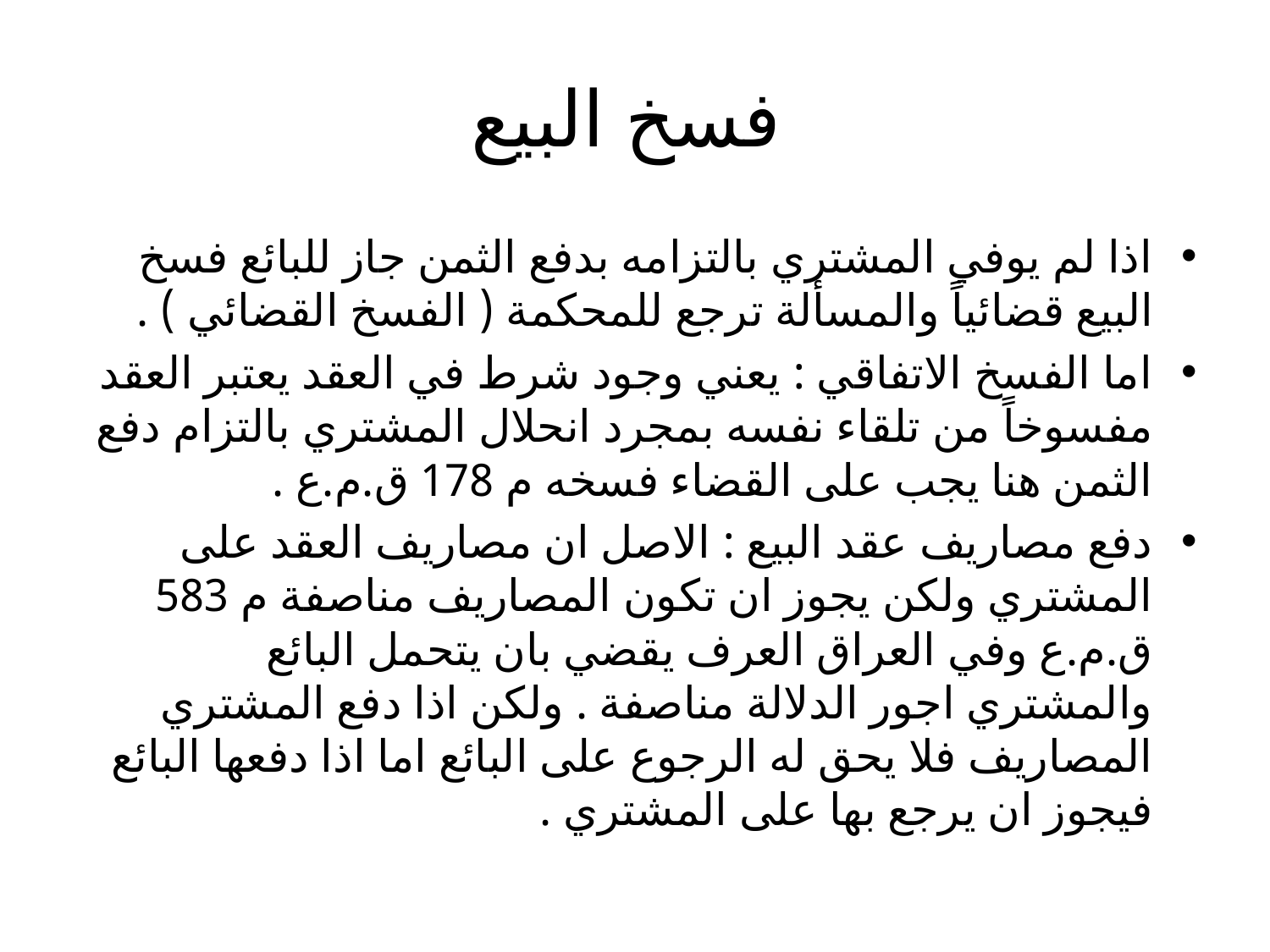

# فسخ البيع
اذا لم يوفي المشتري بالتزامه بدفع الثمن جاز للبائع فسخ البيع قضائياً والمسألة ترجع للمحكمة ( الفسخ القضائي ) .
اما الفسخ الاتفاقي : يعني وجود شرط في العقد يعتبر العقد مفسوخاً من تلقاء نفسه بمجرد انحلال المشتري بالتزام دفع الثمن هنا يجب على القضاء فسخه م 178 ق.م.ع .
دفع مصاريف عقد البيع : الاصل ان مصاريف العقد على المشتري ولكن يجوز ان تكون المصاريف مناصفة م 583 ق.م.ع وفي العراق العرف يقضي بان يتحمل البائع والمشتري اجور الدلالة مناصفة . ولكن اذا دفع المشتري المصاريف فلا يحق له الرجوع على البائع اما اذا دفعها البائع فيجوز ان يرجع بها على المشتري .